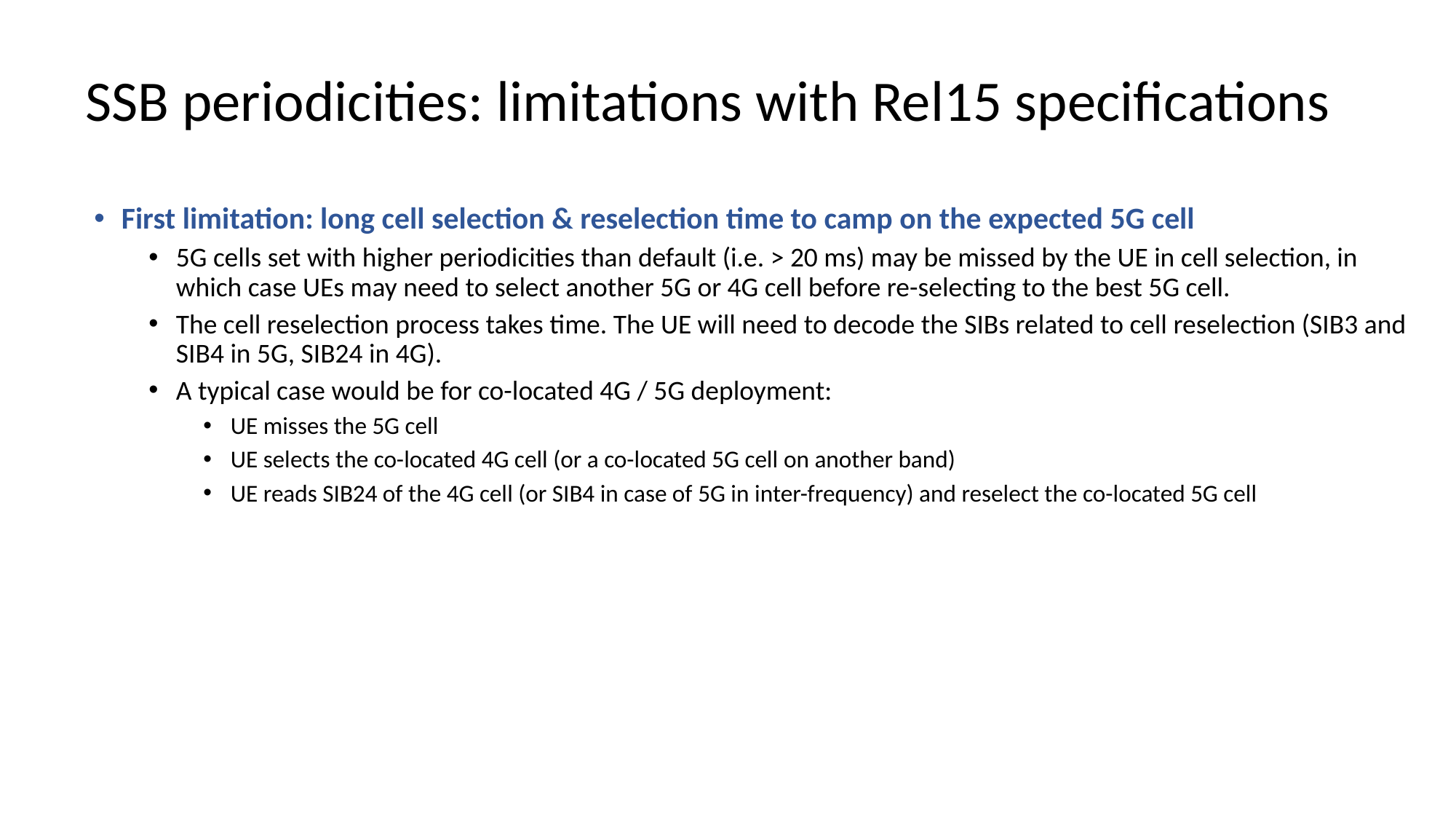

# SSB periodicities: limitations with Rel15 specifications
First limitation: long cell selection & reselection time to camp on the expected 5G cell
5G cells set with higher periodicities than default (i.e. > 20 ms) may be missed by the UE in cell selection, in which case UEs may need to select another 5G or 4G cell before re-selecting to the best 5G cell.
The cell reselection process takes time. The UE will need to decode the SIBs related to cell reselection (SIB3 and SIB4 in 5G, SIB24 in 4G).
A typical case would be for co-located 4G / 5G deployment:
UE misses the 5G cell
UE selects the co-located 4G cell (or a co-located 5G cell on another band)
UE reads SIB24 of the 4G cell (or SIB4 in case of 5G in inter-frequency) and reselect the co-located 5G cell